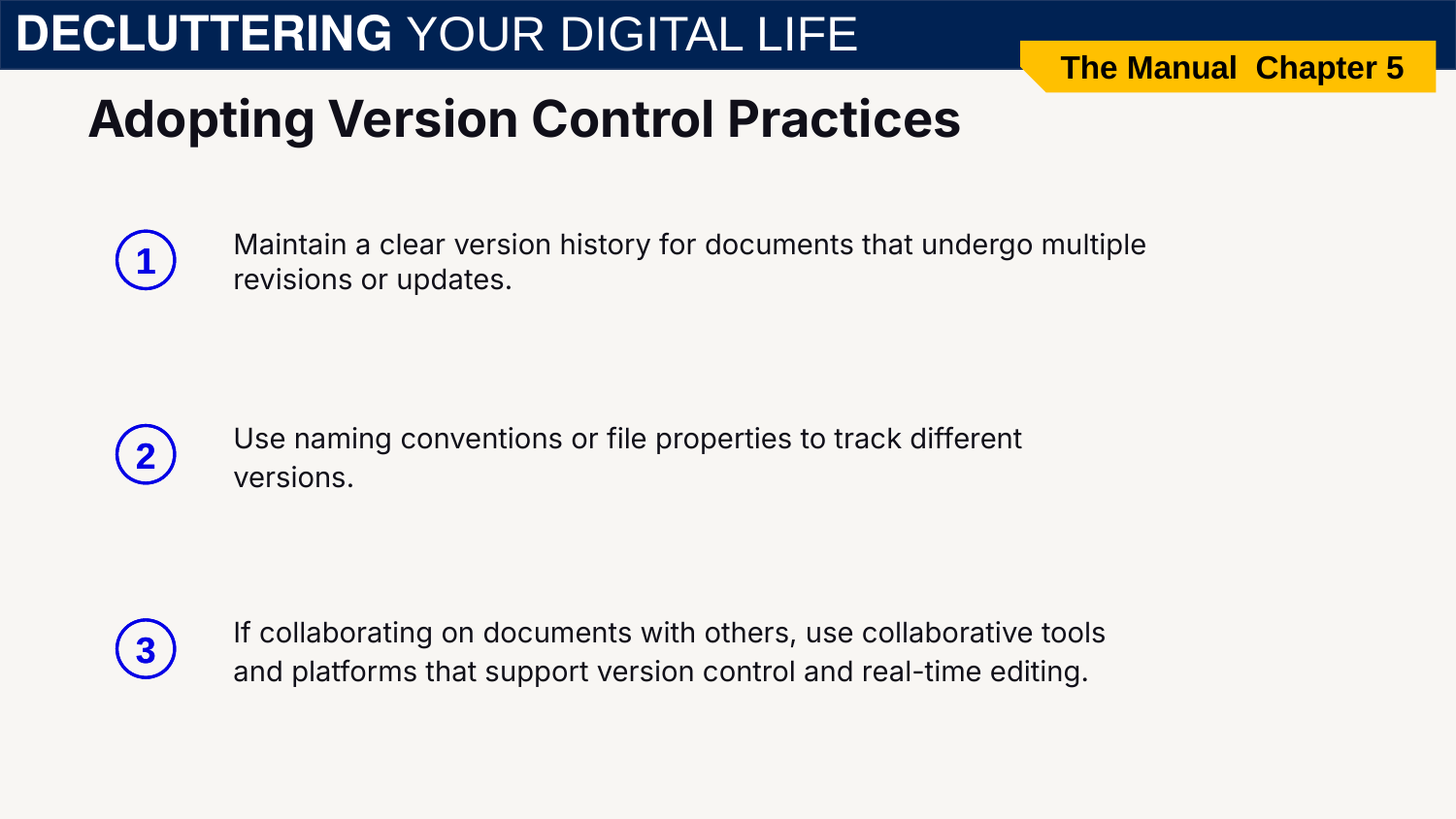

DECLUTTERING YOUR DIGITAL LIFE
The Manual  Chapter 5

# Adopting Version Control Practices
Maintain a clear version history for documents that undergo multiple revisions or updates.
1
Use naming conventions or file properties to track different versions.
2
If collaborating on documents with others, use collaborative tools and platforms that support version control and real-time editing.
3